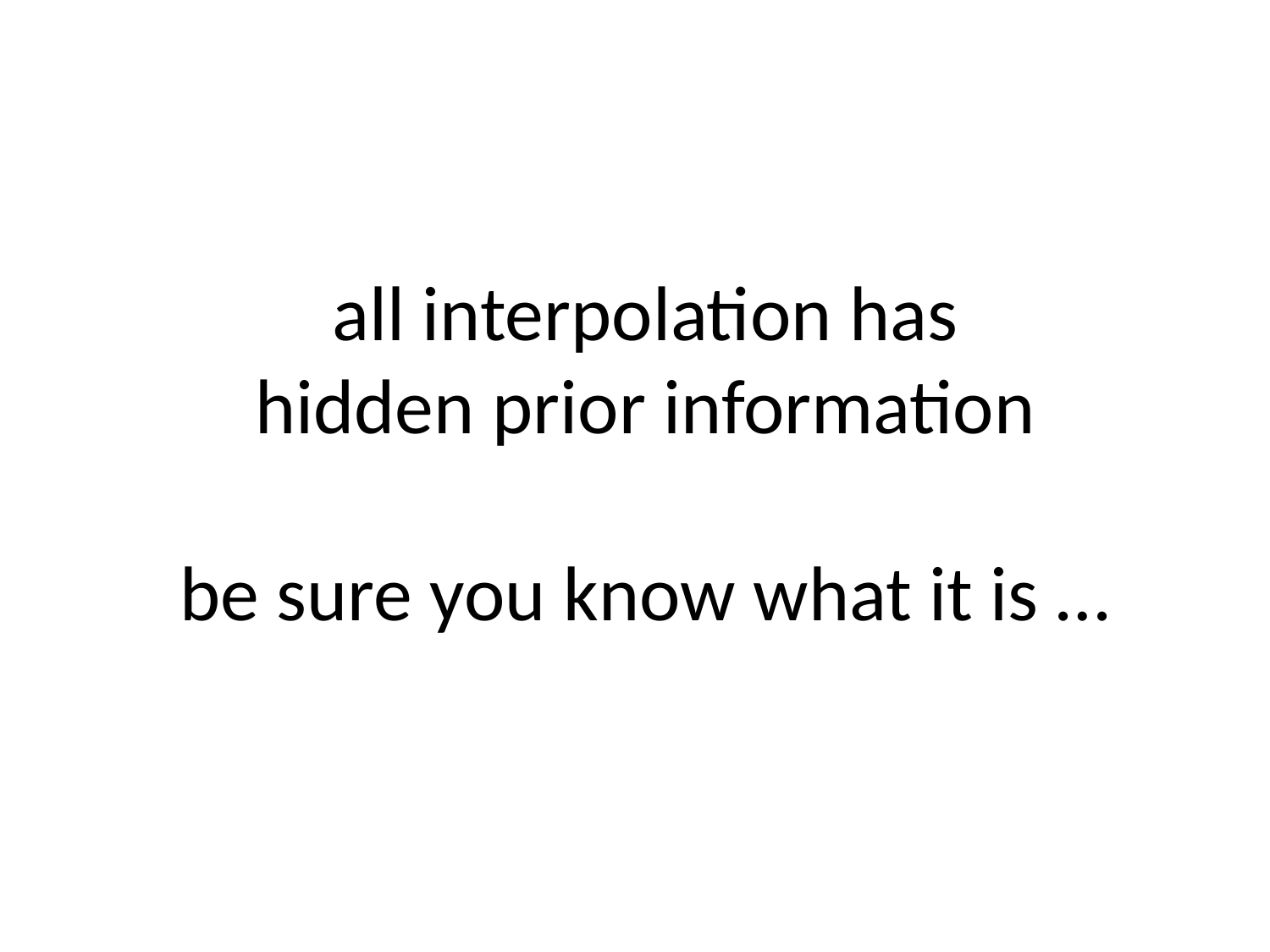

# all interpolation has hidden prior information be sure you know what it is …